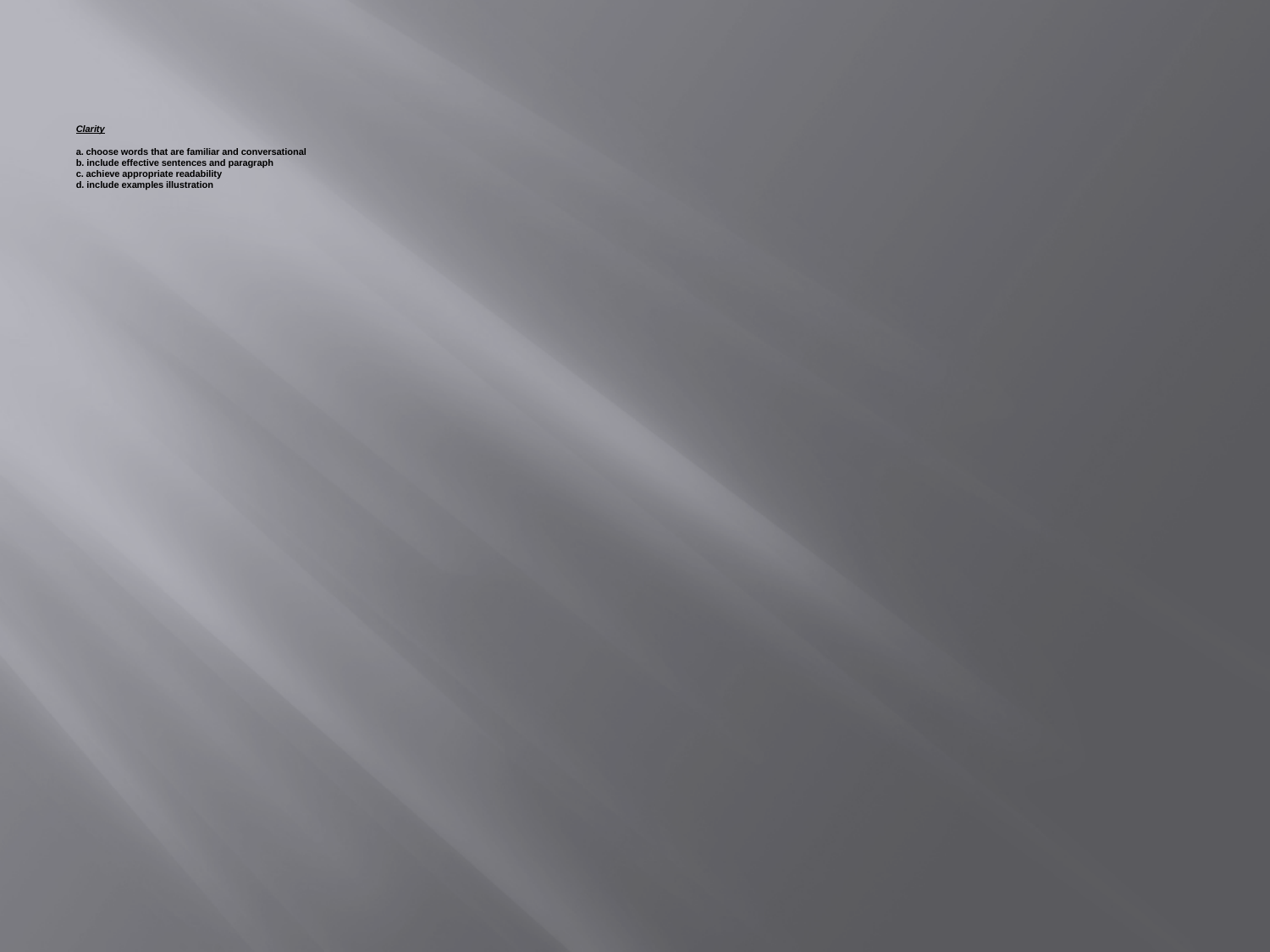

# Clarity a. choose words that are familiar and conversational b. include effective sentences and paragraph c. achieve appropriate readability d. include examples illustration